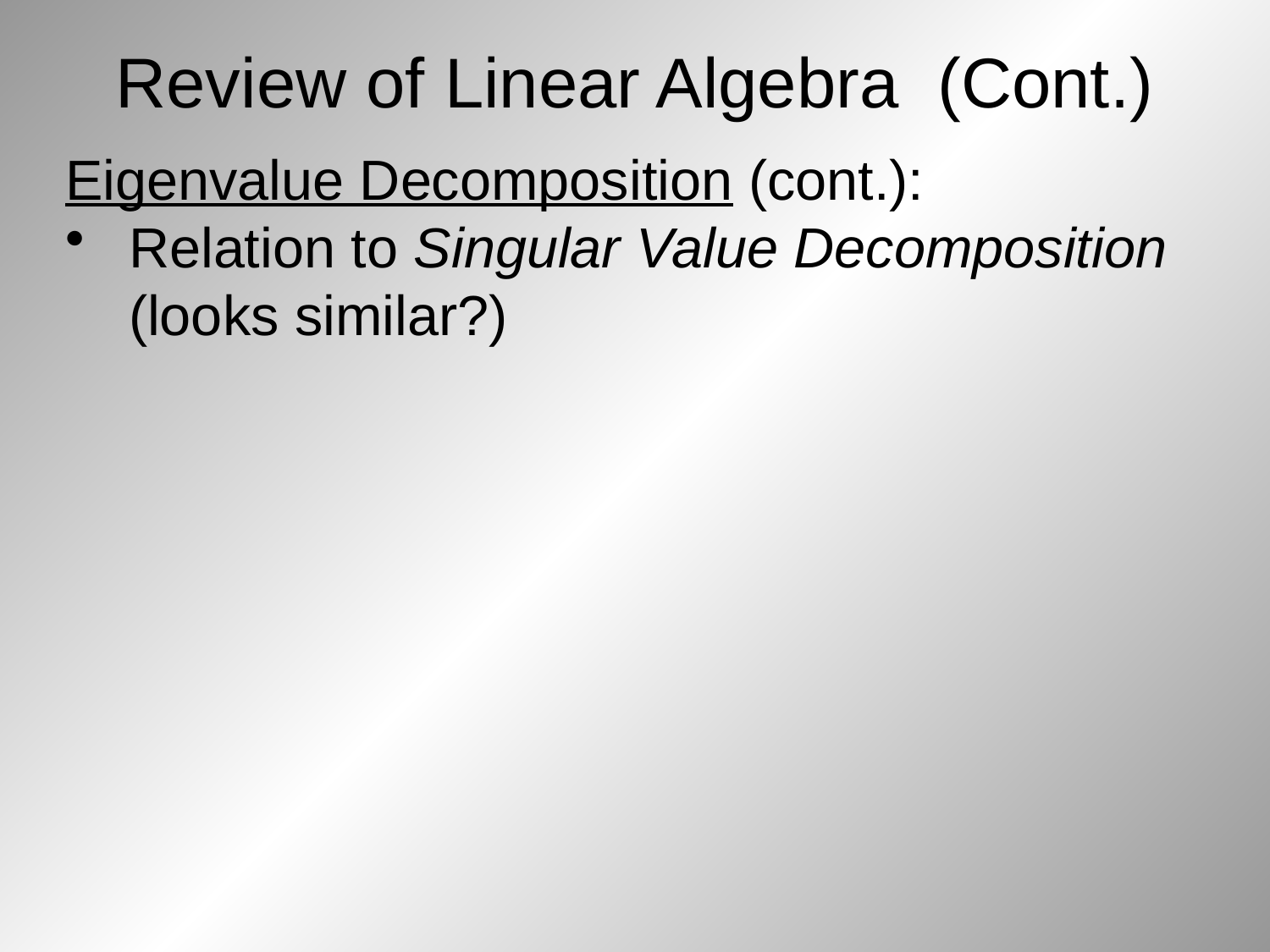

# Review of Linear Algebra  (Cont.)
Eigenvalue Decomposition (cont.):
Relation to Singular Value Decomposition
	(looks similar?)